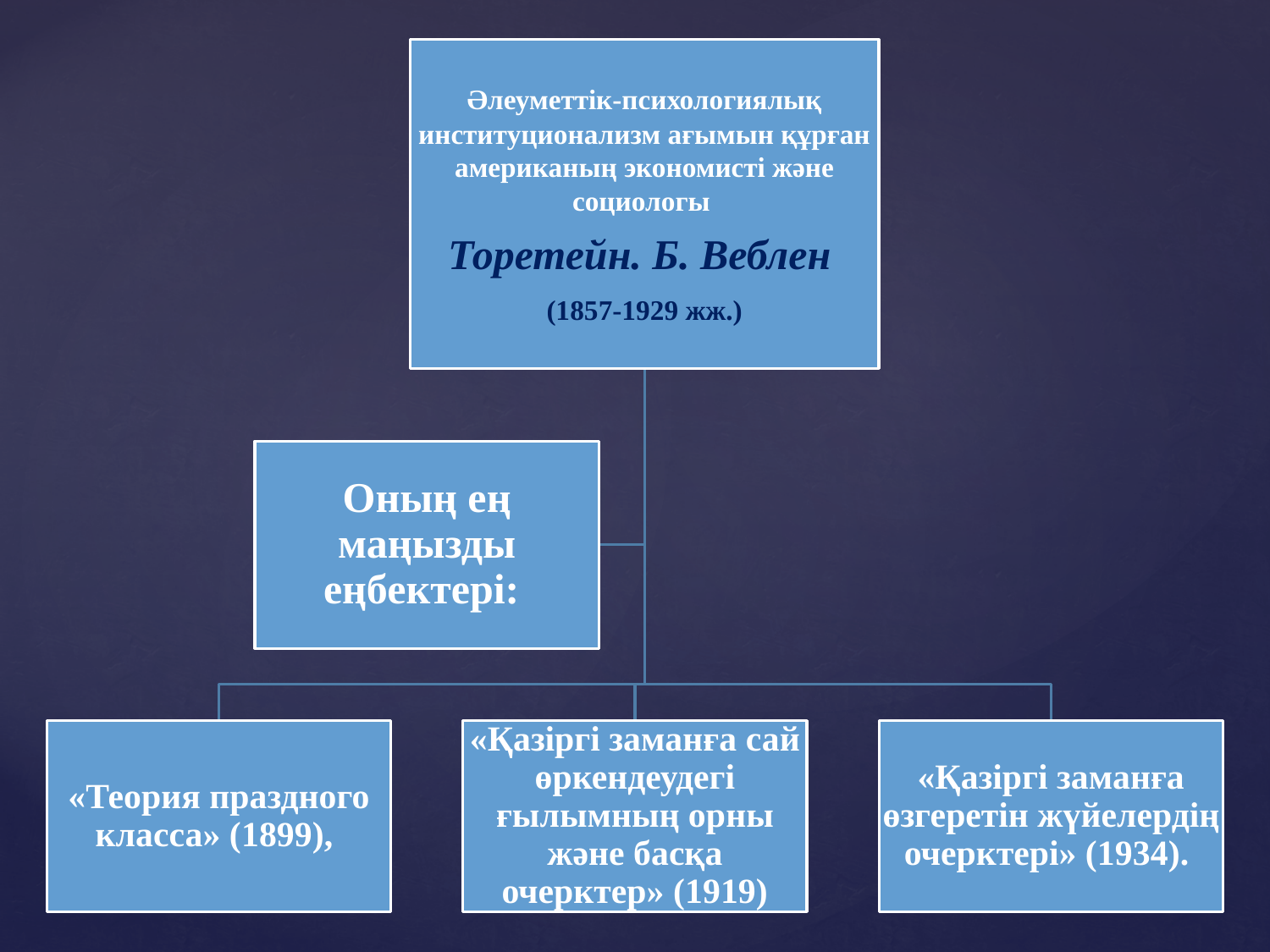

Әлеуметтік-психологиялық институционализм ағымын құрған американың экономисті және социологы
Торетейн. Б. Веблен
(1857-1929 жж.)
«Теория праздного класса» (1899),
«Қазіргі заманға сай өркендеудегі ғылымның орны және басқа очерктер» (1919)
«Қазіргі заманға өзгеретін жүйелердің очерктері» (1934).
Оның ең маңызды еңбектері: